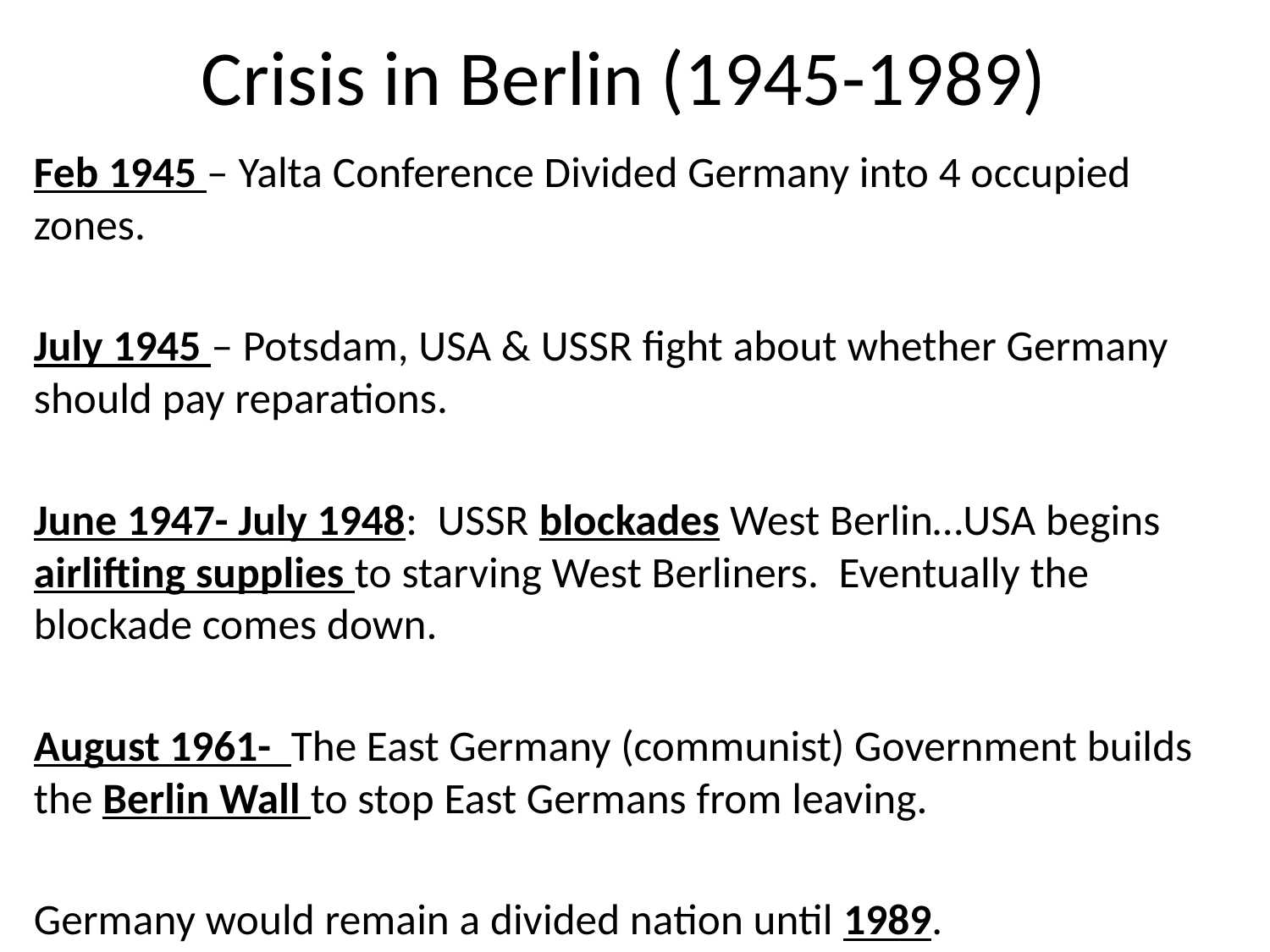

# Crisis in Berlin (1945-1989)
Feb 1945 – Yalta Conference Divided Germany into 4 occupied zones.

July 1945 – Potsdam, USA & USSR fight about whether Germany should pay reparations.

June 1947- July 1948:  USSR blockades West Berlin…USA begins airlifting supplies to starving West Berliners.  Eventually the blockade comes down.

August 1961-  The East Germany (communist) Government builds the Berlin Wall to stop East Germans from leaving.

Germany would remain a divided nation until 1989.